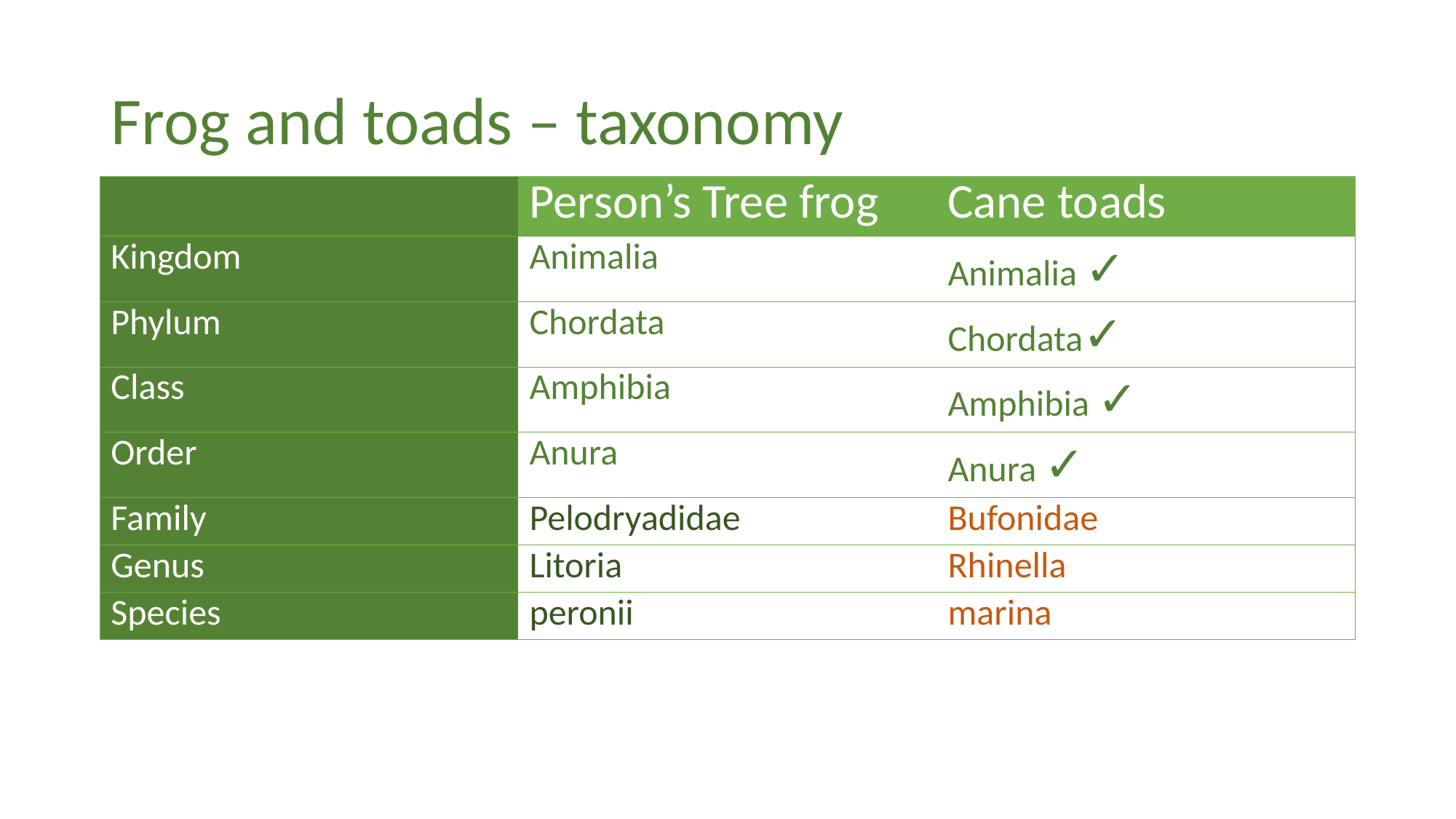

# Frog and toads – taxonomy
|  | Person’s Tree frog | Cane toads |
| --- | --- | --- |
| Kingdom | Animalia | Animalia ✓ |
| Phylum | Chordata | Chordata✓ |
| Class | Amphibia | Amphibia ✓ |
| Order | Anura | Anura ✓ |
| Family | Pelodryadidae | Bufonidae |
| Genus | Litoria | Rhinella |
| Species | peronii | marina |